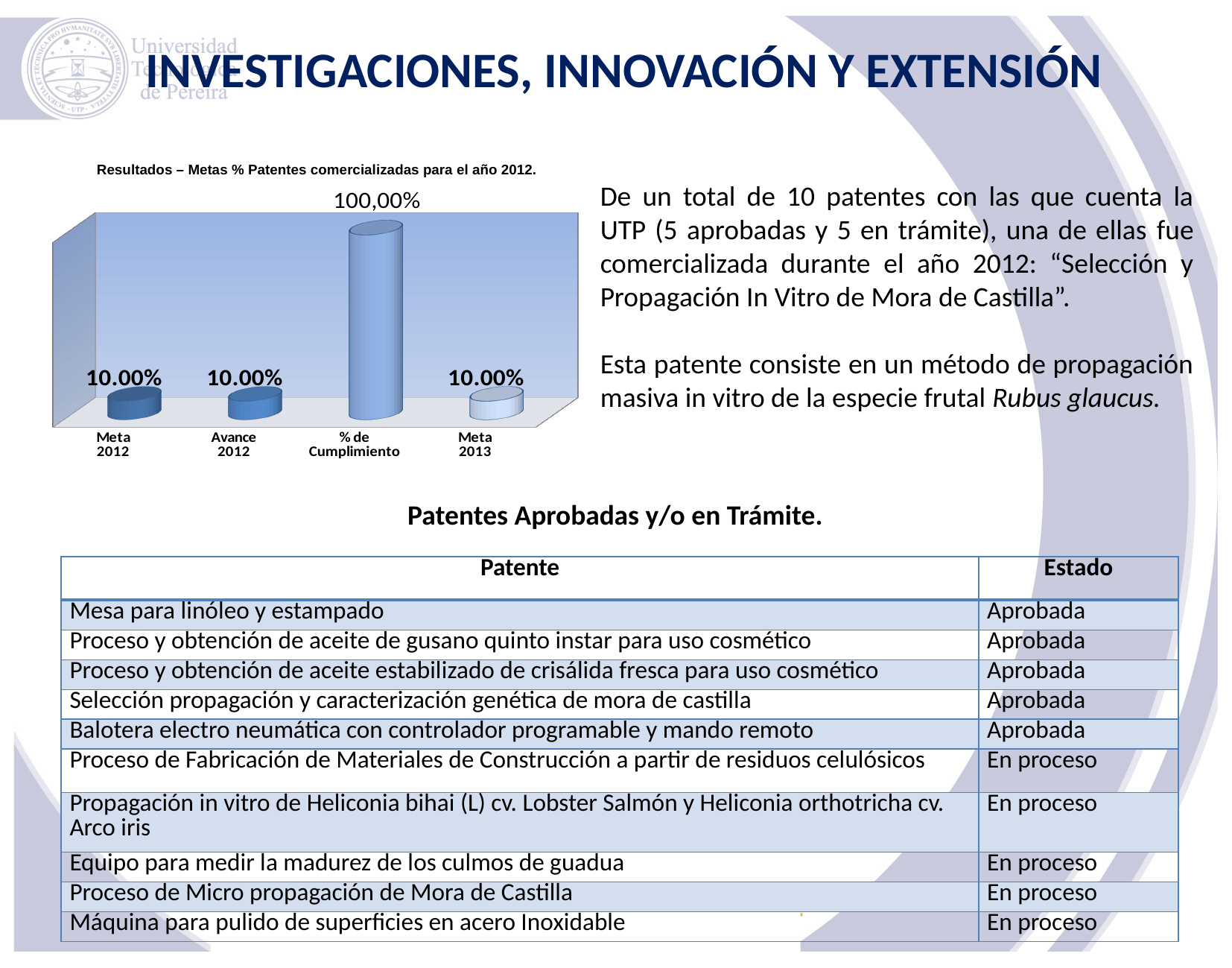

INVESTIGACIONES, INNOVACIÓN Y EXTENSIÓN
Resultados – Metas % Patentes comercializadas para el año 2012.
De un total de 10 patentes con las que cuenta la UTP (5 aprobadas y 5 en trámite), una de ellas fue comercializada durante el año 2012: “Selección y Propagación In Vitro de Mora de Castilla”.

Esta patente consiste en un método de propagación masiva in vitro de la especie frutal Rubus glaucus.

[unsupported chart]

Patentes Aprobadas y/o en Trámite.
| Patente | Estado |
| --- | --- |
| Mesa para linóleo y estampado | Aprobada |
| Proceso y obtención de aceite de gusano quinto instar para uso cosmético | Aprobada |
| Proceso y obtención de aceite estabilizado de crisálida fresca para uso cosmético | Aprobada |
| Selección propagación y caracterización genética de mora de castilla | Aprobada |
| Balotera electro neumática con controlador programable y mando remoto | Aprobada |
| Proceso de Fabricación de Materiales de Construcción a partir de residuos celulósicos | En proceso |
| Propagación in vitro de Heliconia bihai (L) cv. Lobster Salmón y Heliconia orthotricha cv. Arco iris | En proceso |
| Equipo para medir la madurez de los culmos de guadua | En proceso |
| Proceso de Micro propagación de Mora de Castilla | En proceso |
| Máquina para pulido de superficies en acero Inoxidable | En proceso |